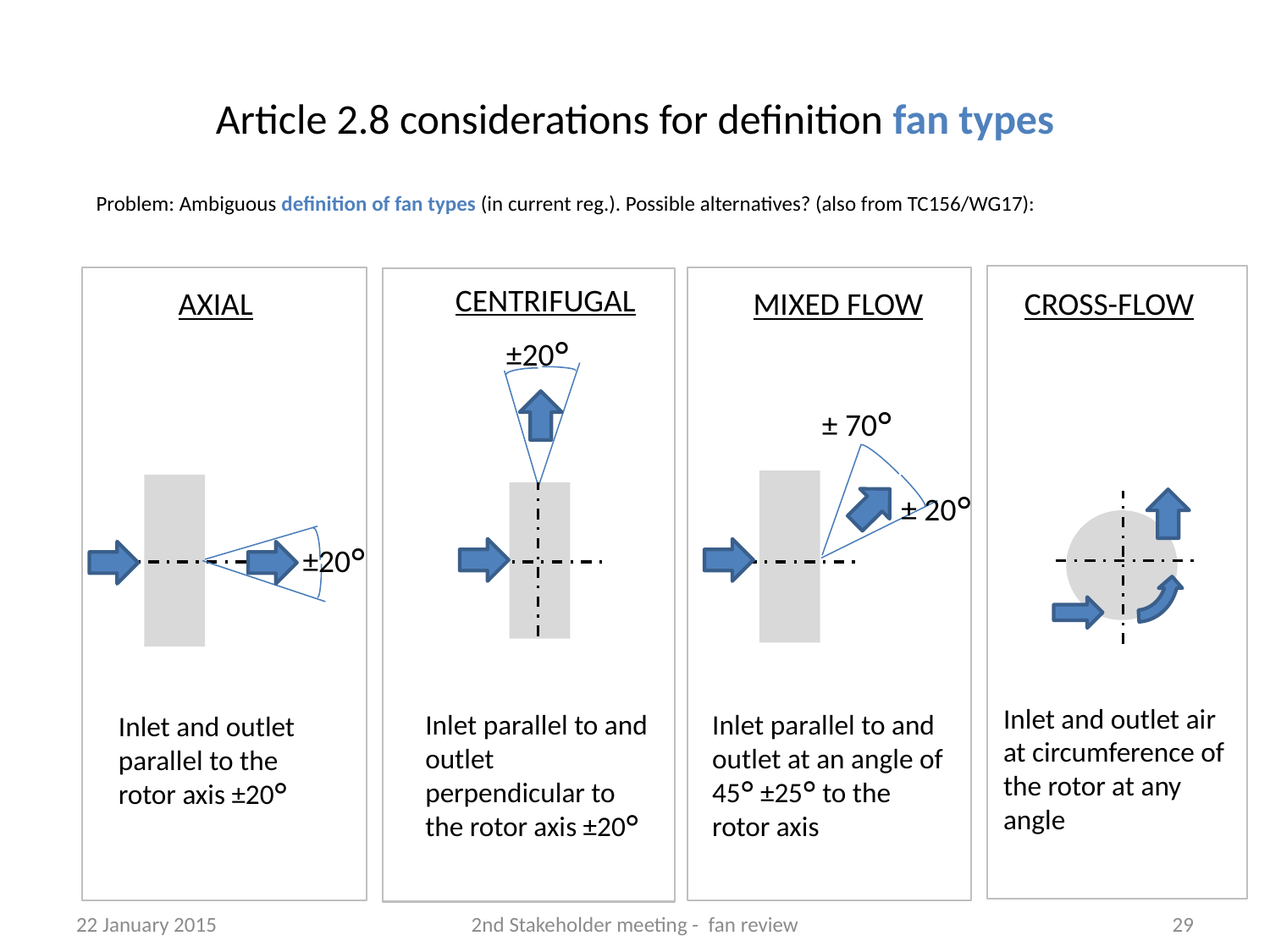

# Article 2.8 considerations for definition fan types
Problem: Ambiguous definition of fan types (in current reg.). Possible alternatives? (also from TC156/WG17):

CENTRIFUGAL
AXIAL
MIXED FLOW
CROSS-FLOW

±20°

± 70°

± 20°

±20°

Inlet and outlet air at circumference of the rotor at any angle
Inlet parallel to and outlet perpendicular to the rotor axis ±20°
Inlet parallel to and outlet at an angle of 45° ±25° to the rotor axis
Inlet and outlet parallel to the rotor axis ±20°
22 January 2015
2nd Stakeholder meeting -  fan review
29